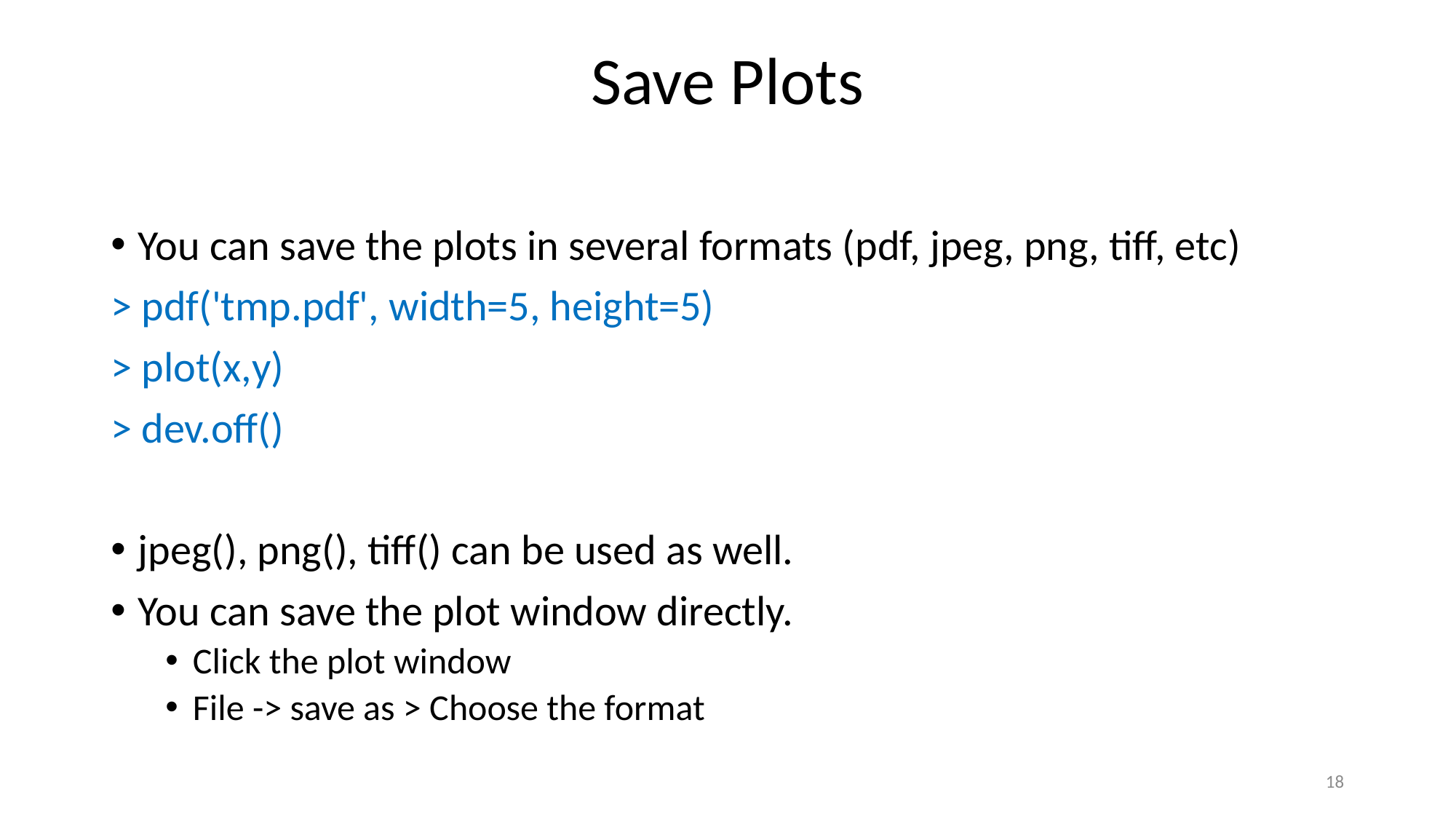

# Save Plots
You can save the plots in several formats (pdf, jpeg, png, tiff, etc)
> pdf('tmp.pdf', width=5, height=5)
> plot(x,y)
> dev.off()

jpeg(), png(), tiff() can be used as well.
You can save the plot window directly.
Click the plot window
File -> save as > Choose the format

18